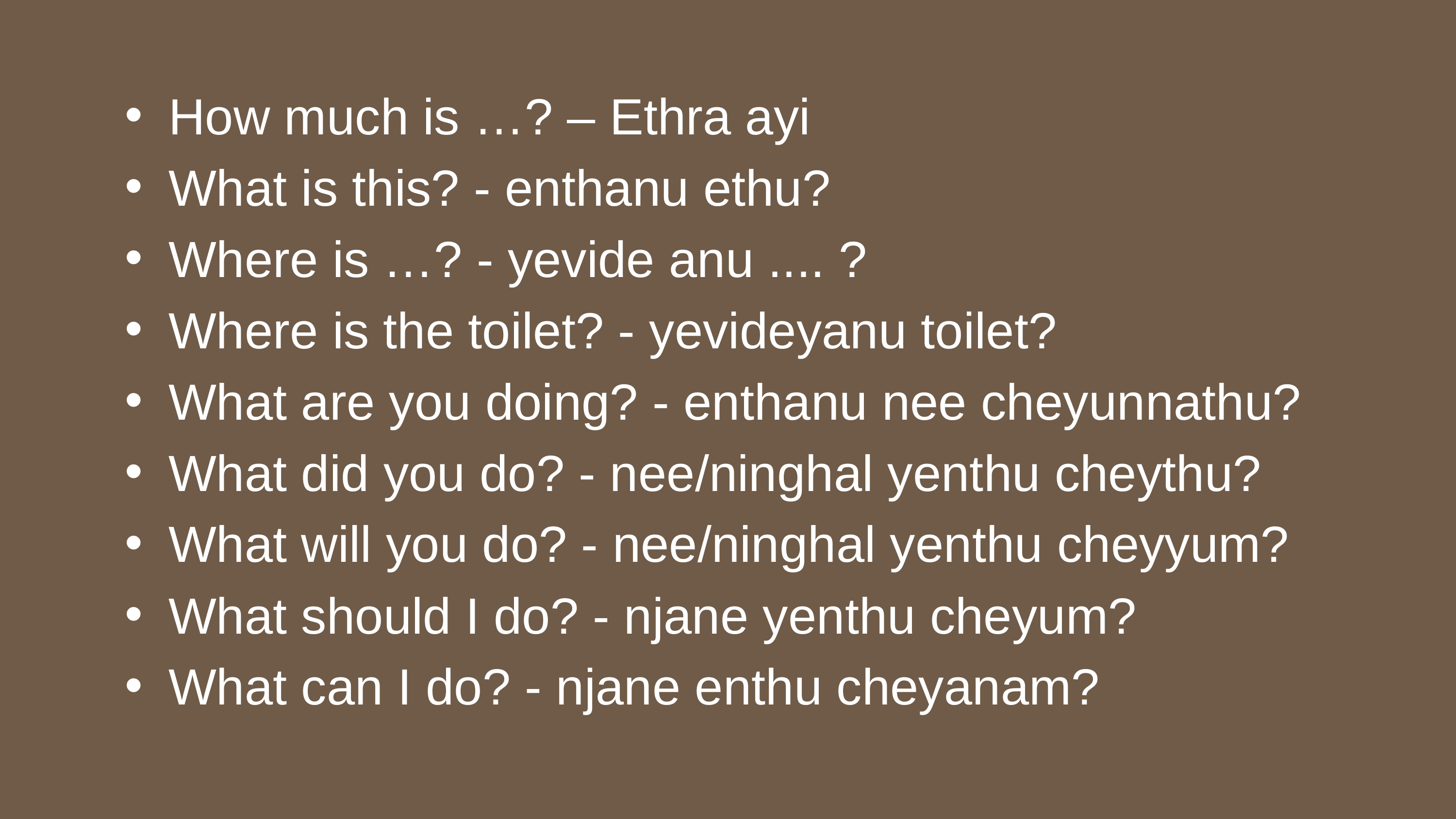

How much is …? – Ethra ayi
What is this? - enthanu ethu?
Where is …? - yevide anu .... ?
Where is the toilet? - yevideyanu toilet?
What are you doing? - enthanu nee cheyunnathu?
What did you do? - nee/ninghal yenthu cheythu?
What will you do? - nee/ninghal yenthu cheyyum?
What should I do? - njane yenthu cheyum?
What can I do? - njane enthu cheyanam?